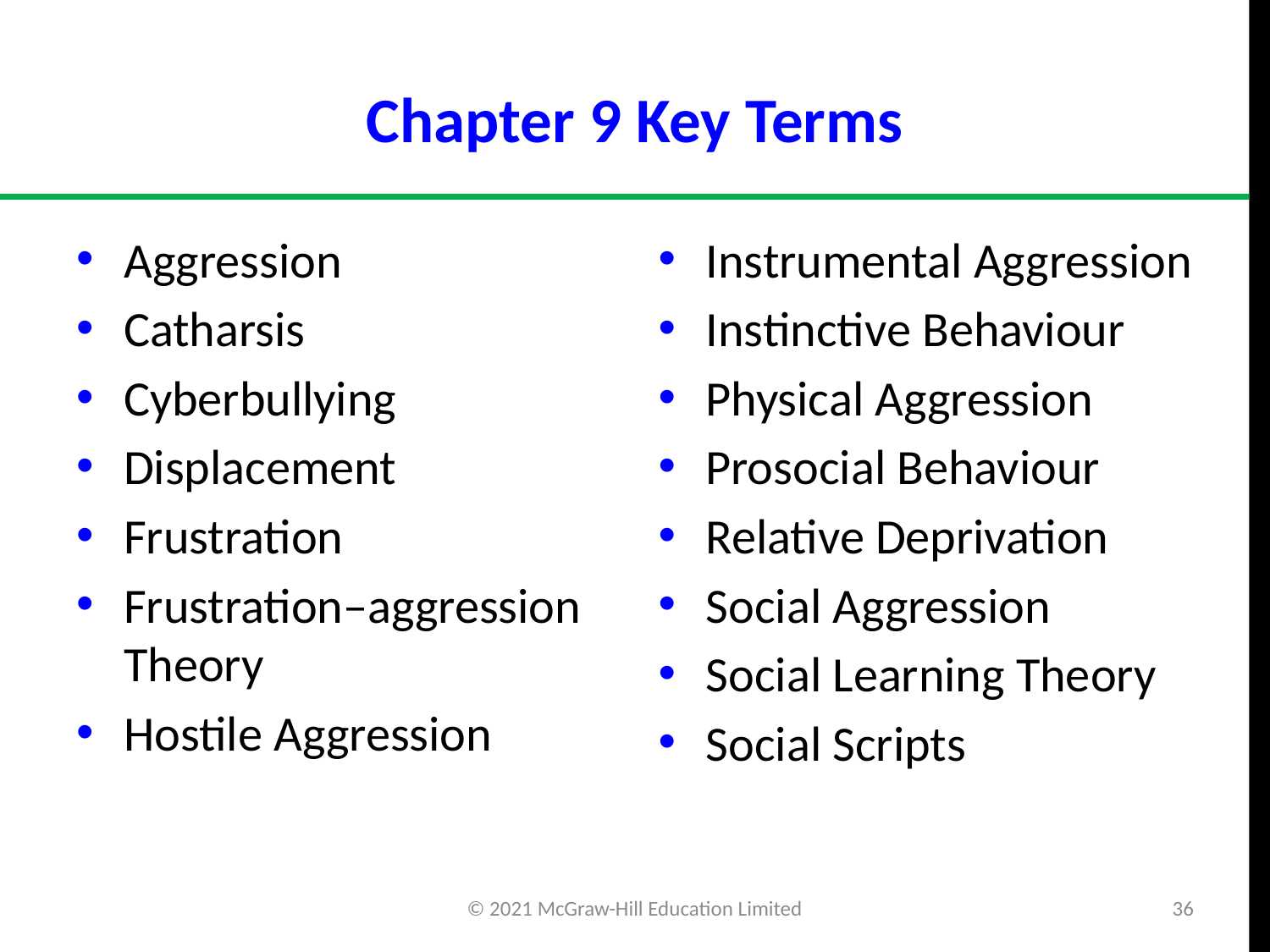

# Chapter 9 Key Terms
Aggression
Catharsis
Cyberbullying
Displacement
Frustration
Frustration–aggression Theory
Hostile Aggression

Instrumental Aggression
Instinctive Behaviour
Physical Aggression
Prosocial Behaviour
Relative Deprivation
Social Aggression
Social Learning Theory
Social Scripts

© 2021 McGraw-Hill Education Limited
36